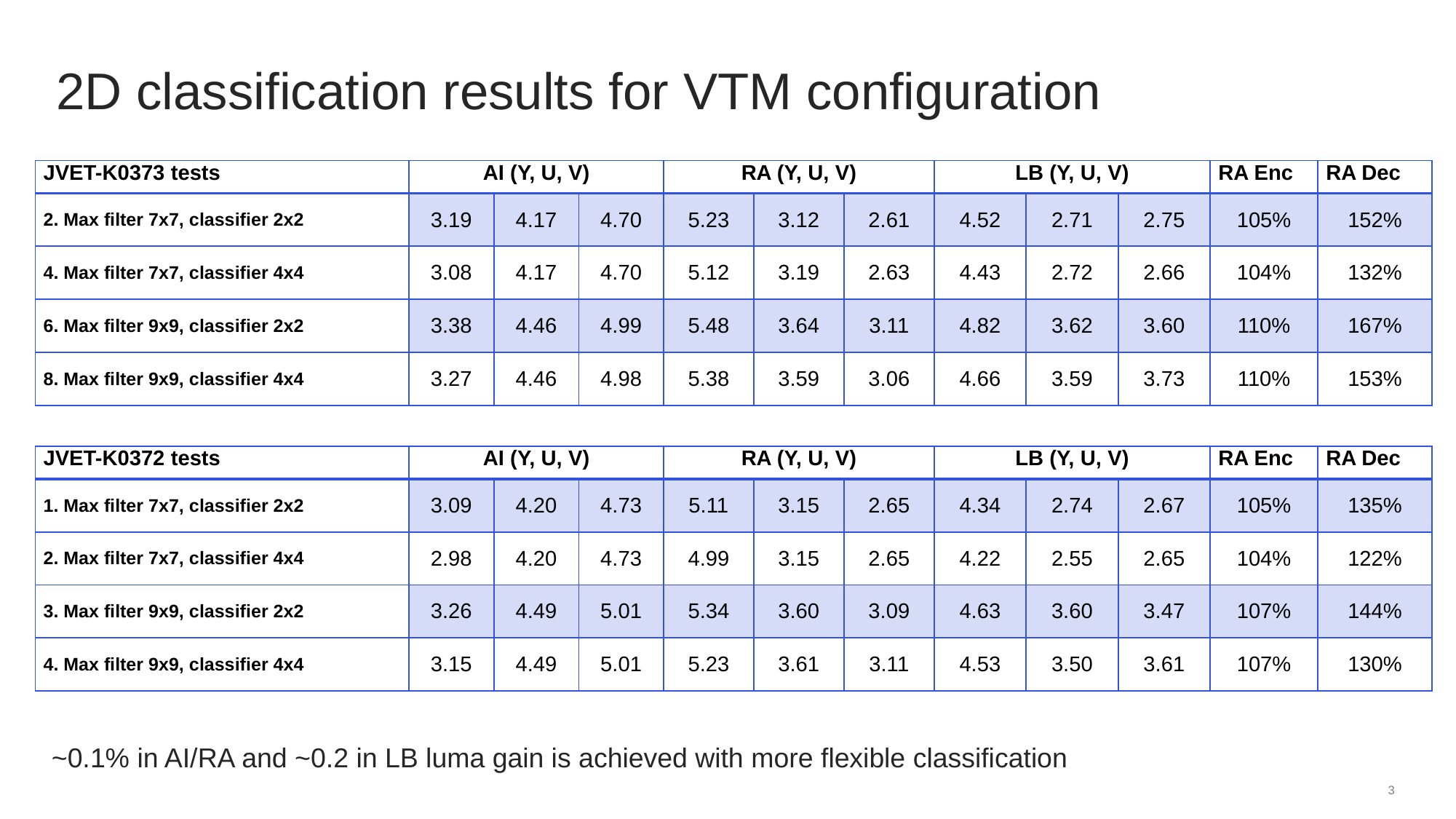

# 2D classification results for VTM configuration
| JVET-K0373 tests | AI (Y, U, V) |  |  | RA (Y, U, V) |  |  | LB (Y, U, V) |  |  | RA Enc | RA Dec |
| --- | --- | --- | --- | --- | --- | --- | --- | --- | --- | --- | --- |
| 2. Max filter 7x7, classifier 2x2 | 3.19 | 4.17 | 4.70 | 5.23 | 3.12 | 2.61 | 4.52 | 2.71 | 2.75 | 105% | 152% |
| 4. Max filter 7x7, classifier 4x4 | 3.08 | 4.17 | 4.70 | 5.12 | 3.19 | 2.63 | 4.43 | 2.72 | 2.66 | 104% | 132% |
| 6. Max filter 9x9, classifier 2x2 | 3.38 | 4.46 | 4.99 | 5.48 | 3.64 | 3.11 | 4.82 | 3.62 | 3.60 | 110% | 167% |
| 8. Max filter 9x9, classifier 4x4 | 3.27 | 4.46 | 4.98 | 5.38 | 3.59 | 3.06 | 4.66 | 3.59 | 3.73 | 110% | 153% |
| JVET-K0372 tests | AI (Y, U, V) |  |  | RA (Y, U, V) |  |  | LB (Y, U, V) |  |  | RA Enc | RA Dec |
| --- | --- | --- | --- | --- | --- | --- | --- | --- | --- | --- | --- |
| 1. Max filter 7x7, classifier 2x2 | 3.09 | 4.20 | 4.73 | 5.11 | 3.15 | 2.65 | 4.34 | 2.74 | 2.67 | 105% | 135% |
| 2. Max filter 7x7, classifier 4x4 | 2.98 | 4.20 | 4.73 | 4.99 | 3.15 | 2.65 | 4.22 | 2.55 | 2.65 | 104% | 122% |
| 3. Max filter 9x9, classifier 2x2 | 3.26 | 4.49 | 5.01 | 5.34 | 3.60 | 3.09 | 4.63 | 3.60 | 3.47 | 107% | 144% |
| 4. Max filter 9x9, classifier 4x4 | 3.15 | 4.49 | 5.01 | 5.23 | 3.61 | 3.11 | 4.53 | 3.50 | 3.61 | 107% | 130% |
~0.1% in AI/RA and ~0.2 in LB luma gain is achieved with more flexible classification